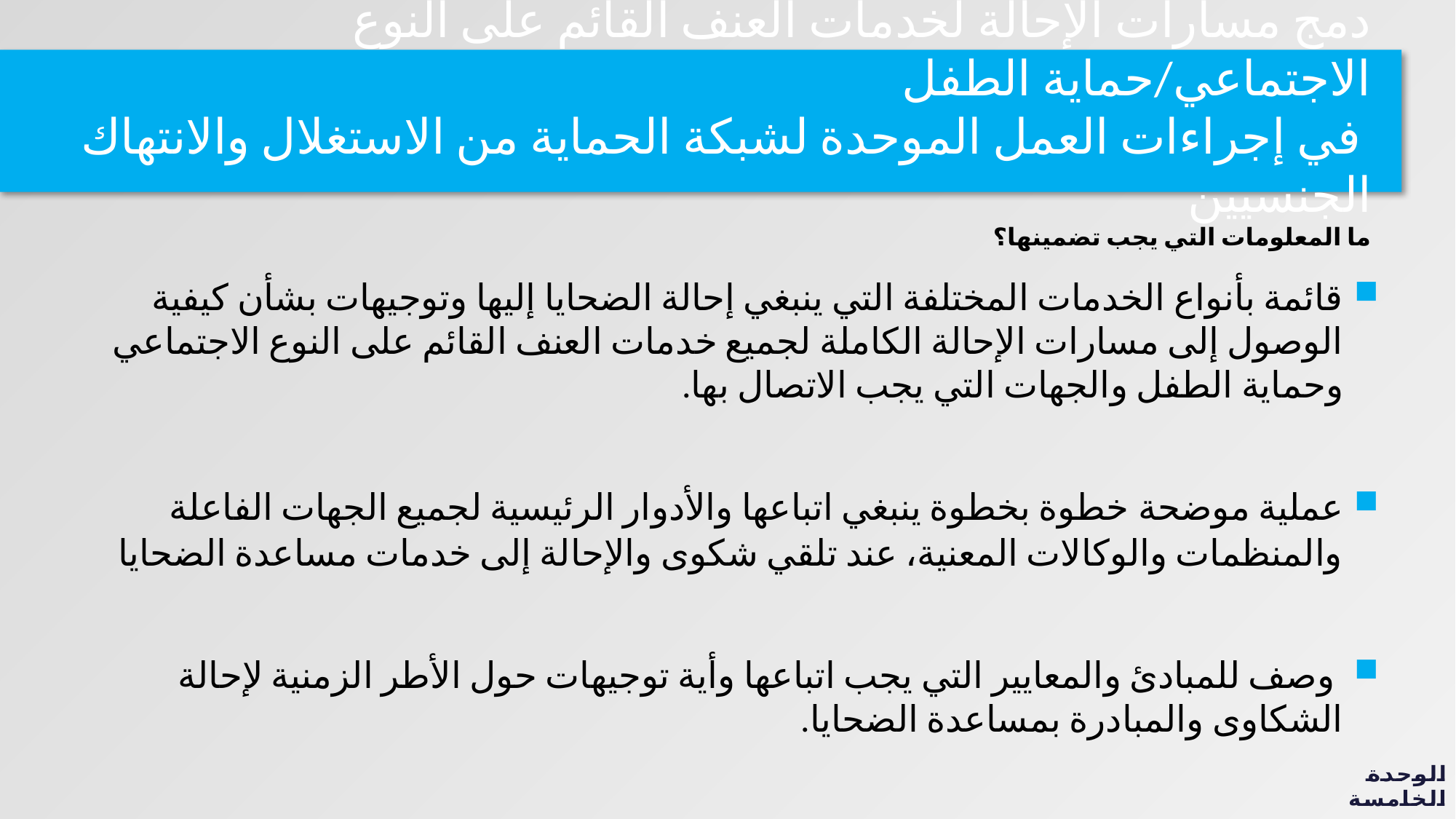

# دمج مسارات الإحالة لخدمات العنف القائم على النوع الاجتماعي/حماية الطفل في إجراءات العمل الموحدة لشبكة الحماية من الاستغلال والانتهاك الجنسيين ما المعلومات التي يجب تضمينها؟
قائمة بأنواع الخدمات المختلفة التي ينبغي إحالة الضحايا إليها وتوجيهات بشأن كيفية الوصول إلى مسارات الإحالة الكاملة لجميع خدمات العنف القائم على النوع الاجتماعي وحماية الطفل والجهات التي يجب الاتصال بها.

عملية موضحة خطوة بخطوة ينبغي اتباعها والأدوار الرئيسية لجميع الجهات الفاعلة والمنظمات والوكالات المعنية، عند تلقي شكوى والإحالة إلى خدمات مساعدة الضحايا

 وصف للمبادئ والمعايير التي يجب اتباعها وأية توجيهات حول الأطر الزمنية لإحالة الشكاوى والمبادرة بمساعدة الضحايا.
الوحدة الخامسة